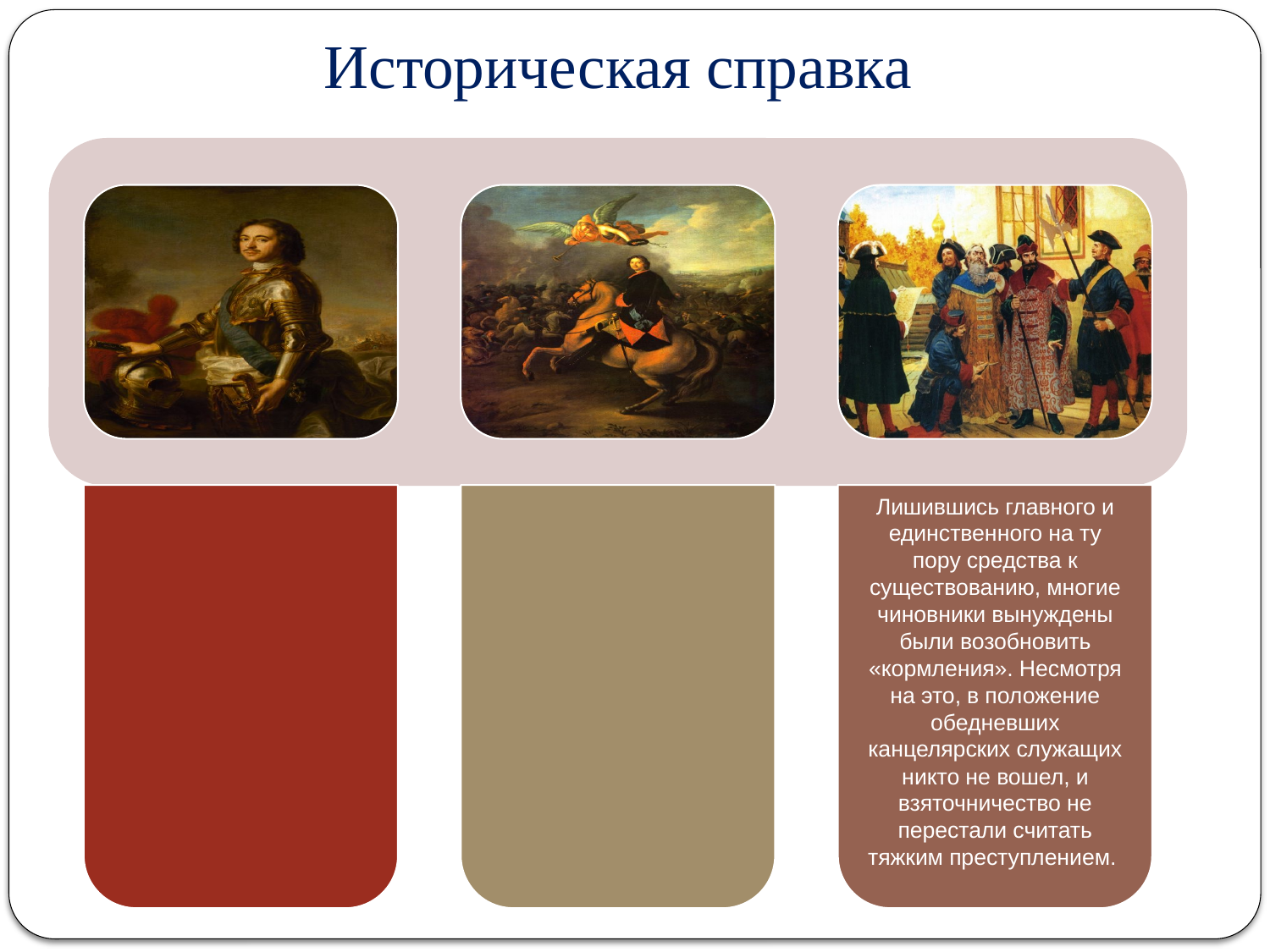

Историческая справка
Лишившись главного и единственного на ту пору средства к существованию, многие чиновники вынуждены были возобновить «кормления». Несмотря на это, в положение обедневших канцелярских служащих никто не вошел, и взяточничество не перестали считать тяжким преступлением.